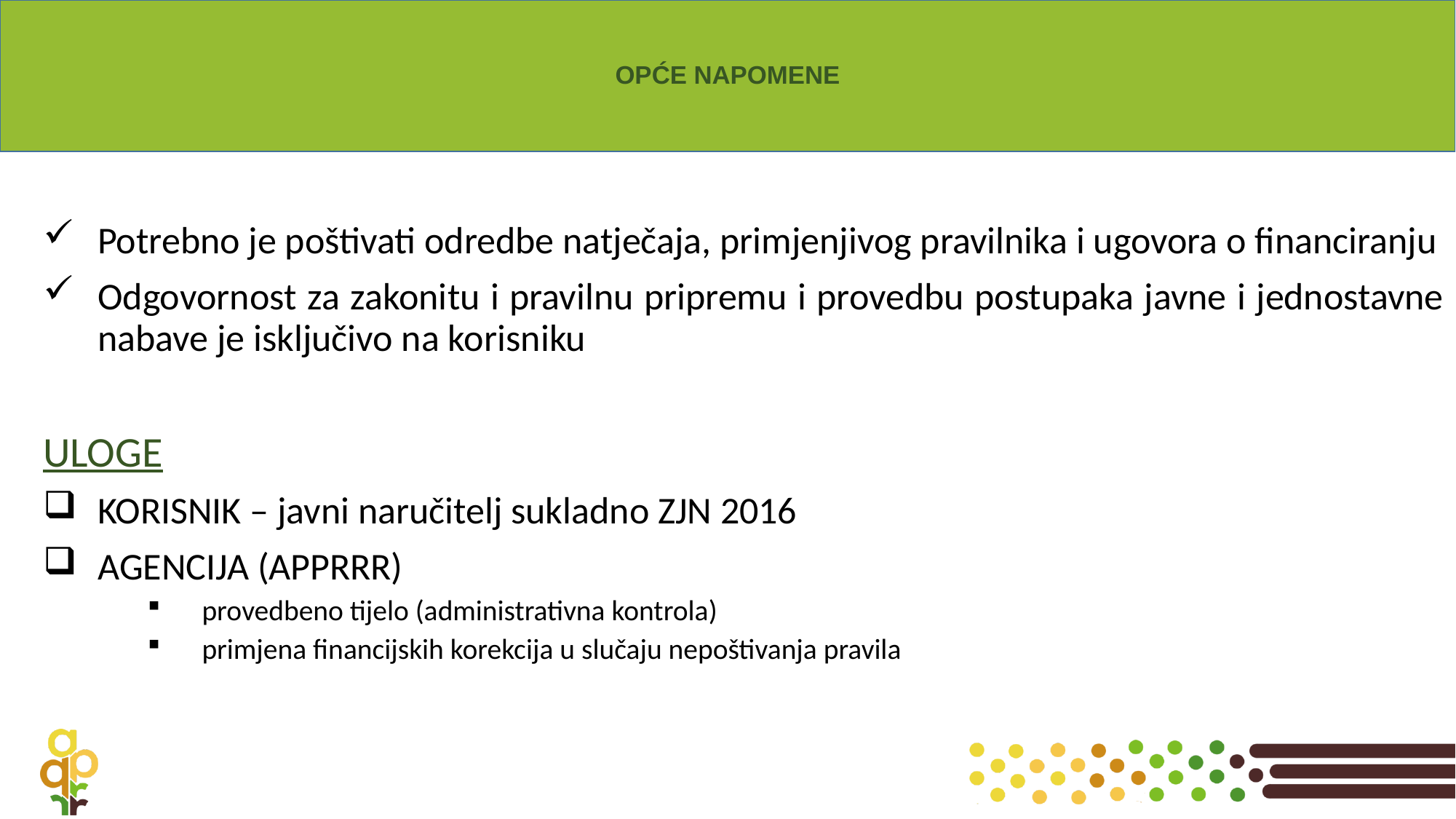

# OPĆE NAPOMENE

Potrebno je poštivati odredbe natječaja, primjenjivog pravilnika i ugovora o financiranju
Odgovornost za zakonitu i pravilnu pripremu i provedbu postupaka javne i jednostavne nabave je isključivo na korisniku

ULOGE
KORISNIK – javni naručitelj sukladno ZJN 2016
AGENCIJA (APPRRR)
provedbeno tijelo (administrativna kontrola)
primjena financijskih korekcija u slučaju nepoštivanja pravila